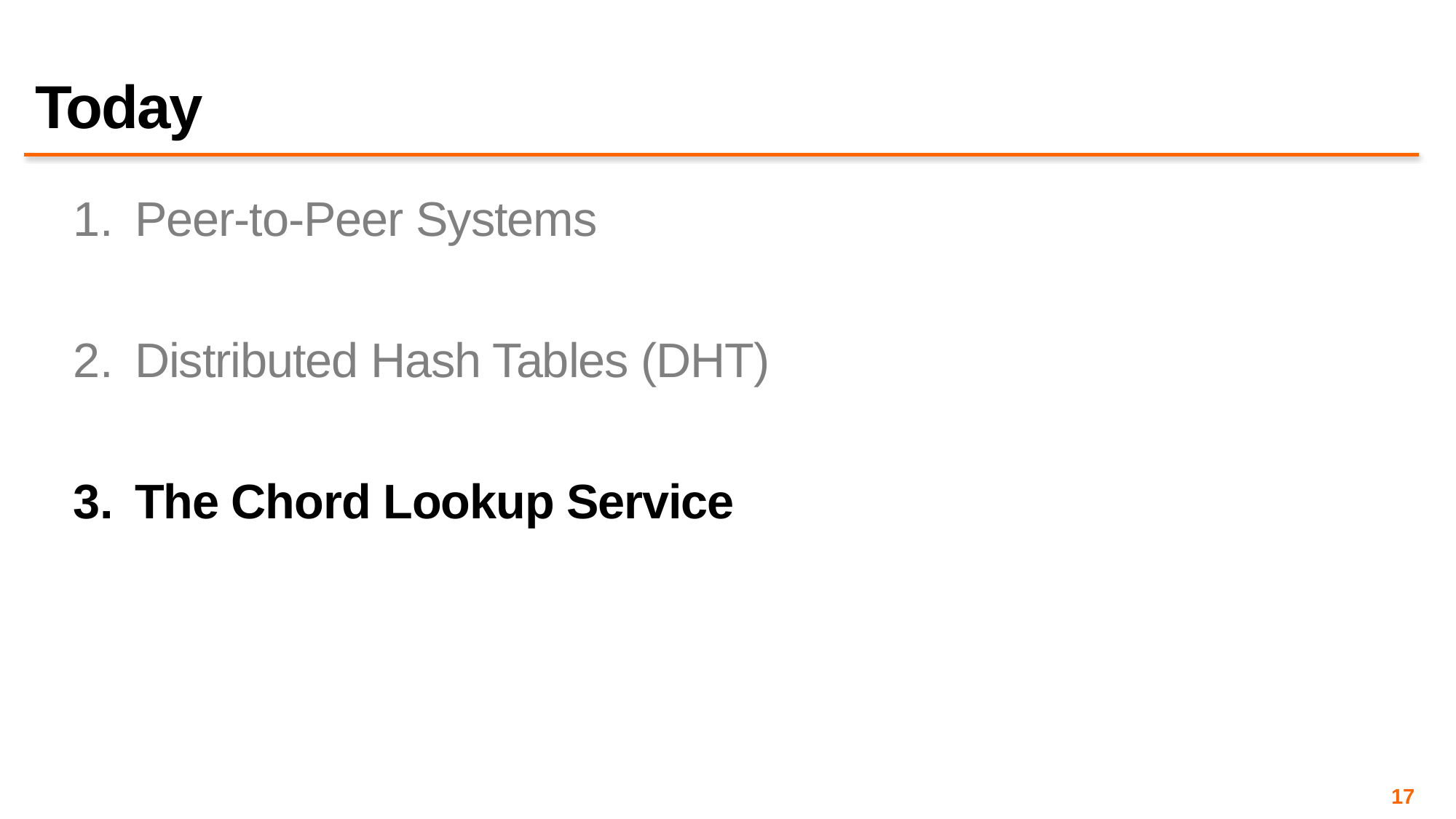

# Today
Peer-to-Peer Systems

Distributed Hash Tables (DHT)

The Chord Lookup Service
17